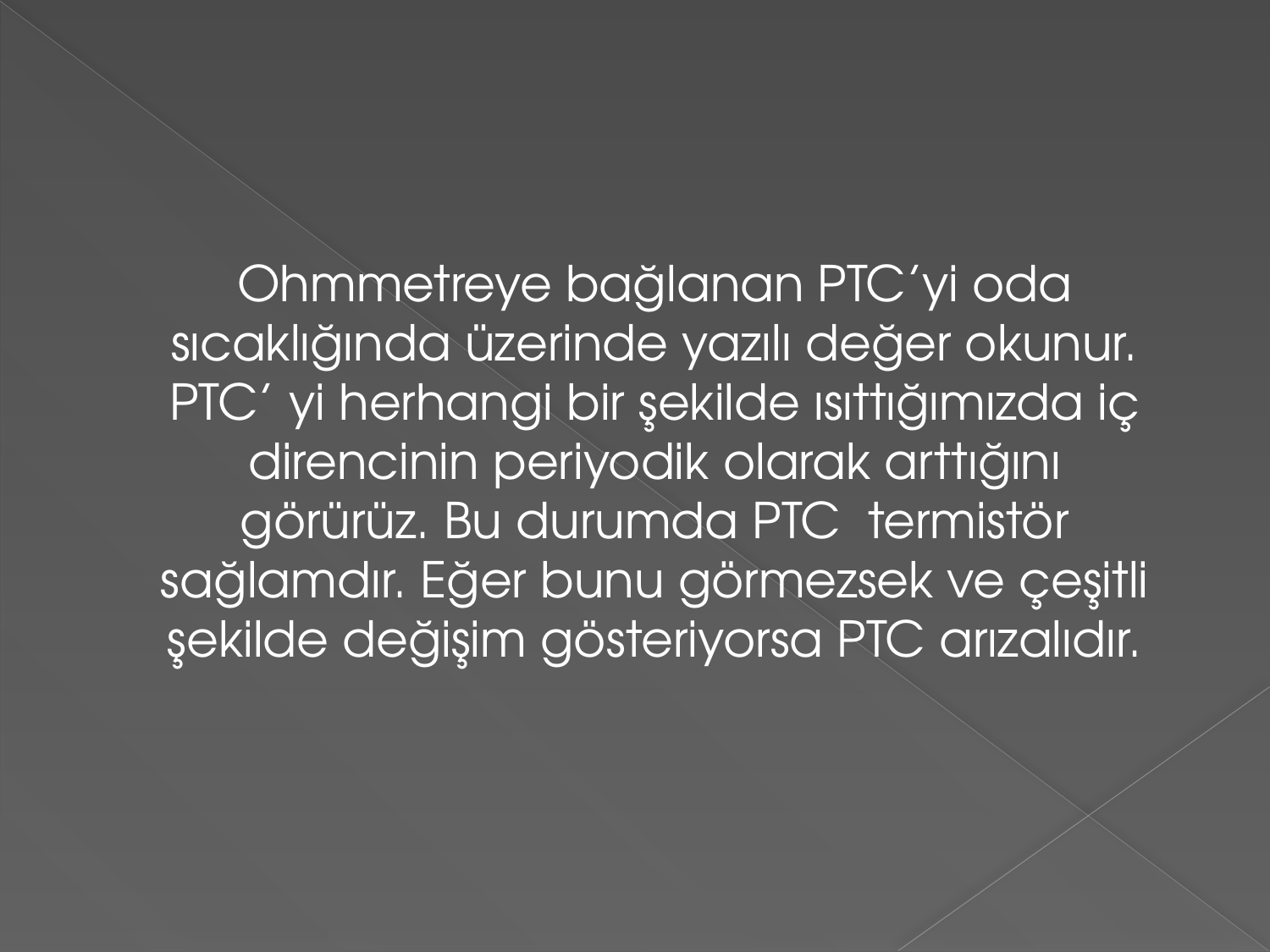

Ohmmetreye bağlanan PTC’yi oda sıcaklığında üzerinde yazılı değer okunur. PTC’ yi herhangi bir şekilde ısıttığımızda iç direncinin periyodik olarak arttığını görürüz. Bu durumda PTC  termistör sağlamdır. Eğer bunu görmezsek ve çeşitli şekilde değişim gösteriyorsa PTC arızalıdır.